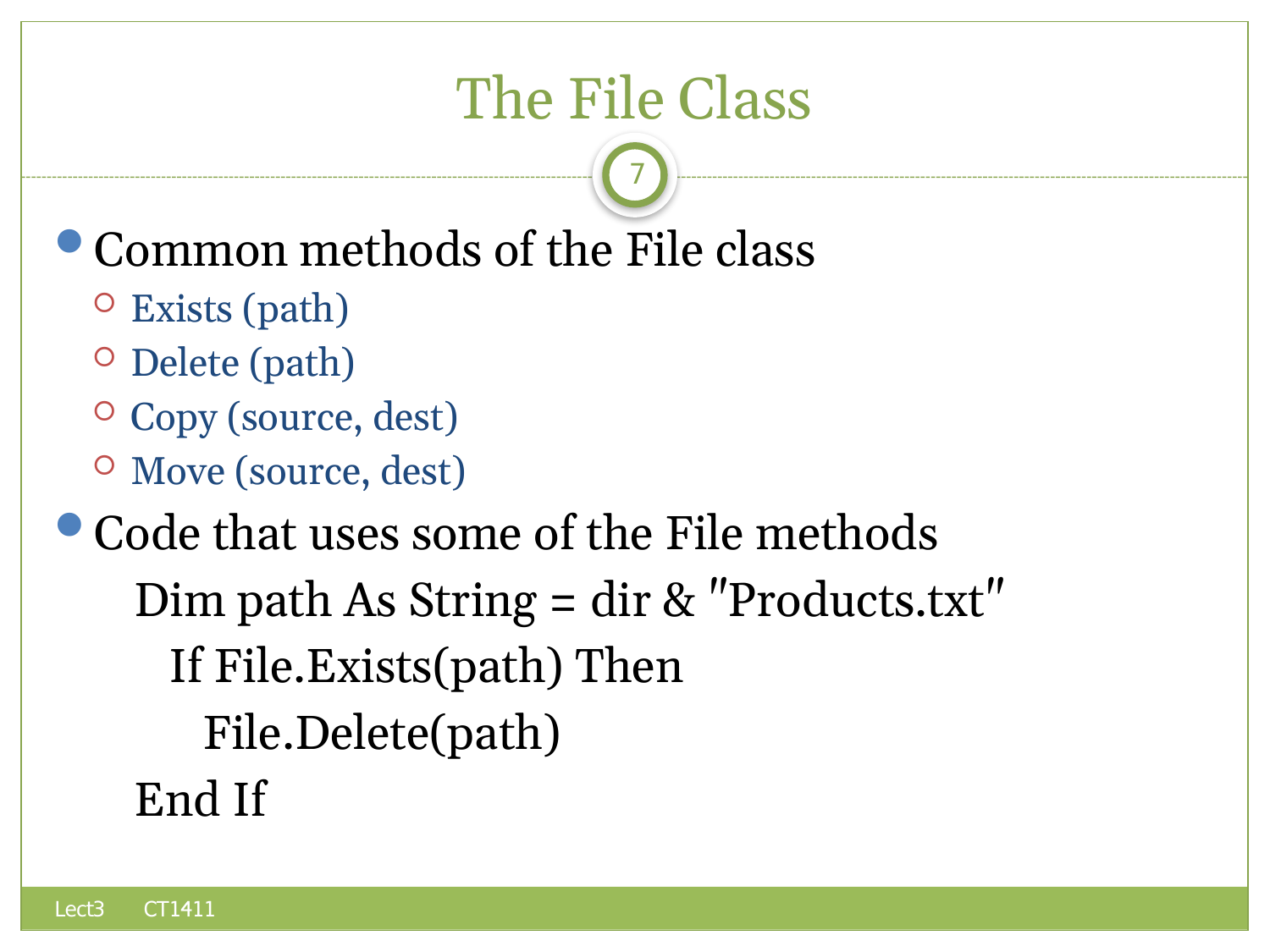

# The File Class
7
Common methods of the File class
Exists (path)
Delete (path)
Copy (source, dest)
Move (source, dest)
Code that uses some of the File methods
       Dim path As String = dir & "Products.txt"
          If File.Exists(path) Then
             File.Delete(path)
       End If

Lect3      CT1411